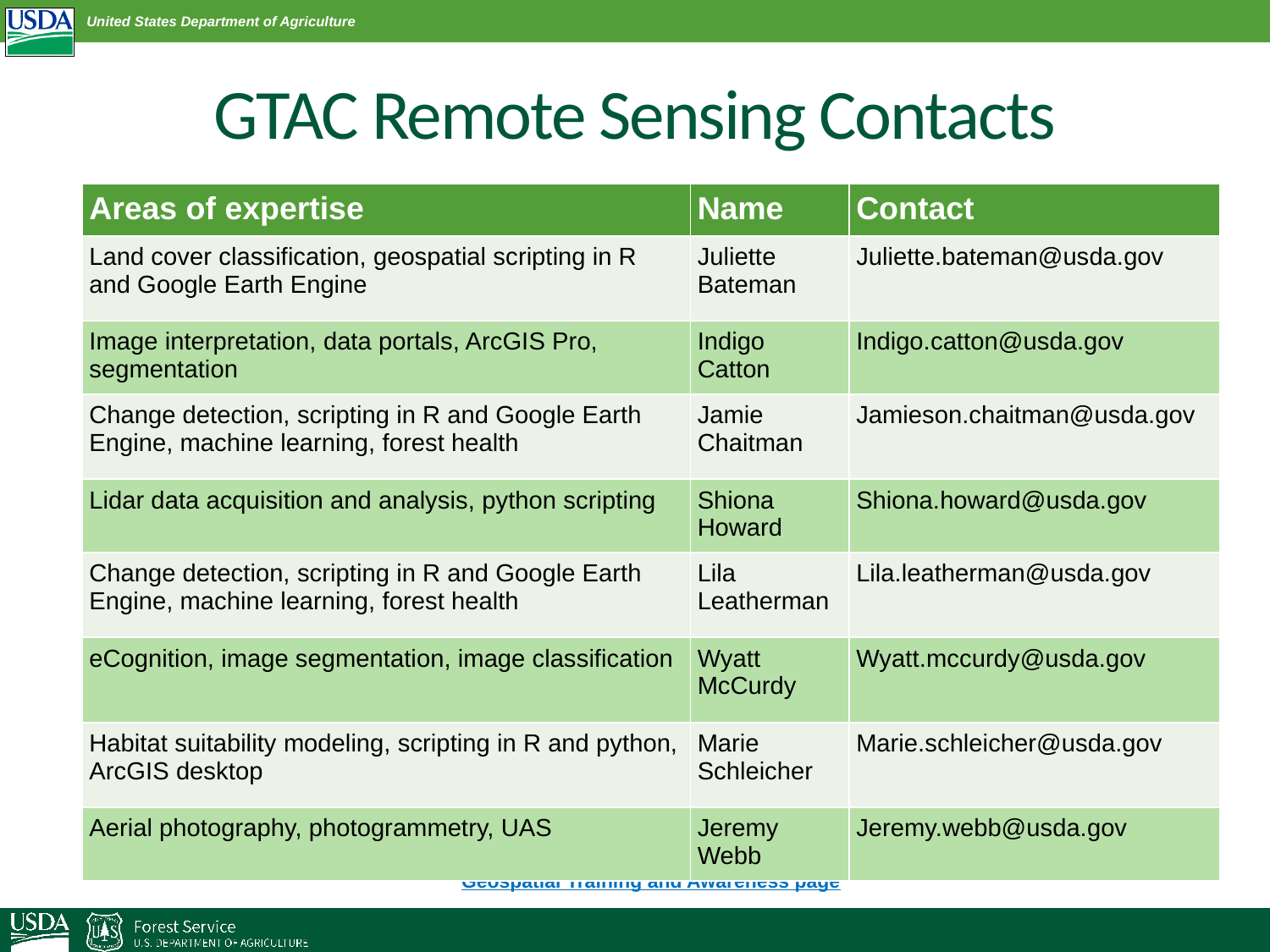

# GTAC Remote Sensing Contacts
| Areas of expertise | Name | Contact |
| --- | --- | --- |
| Land cover classification, geospatial scripting in R and Google Earth Engine | Juliette Bateman | Juliette.bateman@usda.gov |
| Image interpretation, data portals, ArcGIS Pro, segmentation | Indigo Catton | Indigo.catton@usda.gov |
| Change detection, scripting in R and Google Earth Engine, machine learning, forest health | Jamie Chaitman | Jamieson.chaitman@usda.gov |
| Lidar data acquisition and analysis, python scripting | Shiona Howard | Shiona.howard@usda.gov |
| Change detection, scripting in R and Google Earth Engine, machine learning, forest health | Lila Leatherman | Lila.leatherman@usda.gov |
| eCognition, image segmentation, image classification | Wyatt McCurdy | Wyatt.mccurdy@usda.gov |
| Habitat suitability modeling, scripting in R and python, ArcGIS desktop | Marie Schleicher | Marie.schleicher@usda.gov |
| Aerial photography, photogrammetry, UAS | Jeremy Webb | Jeremy.webb@usda.gov |
Geospatial Training and Awareness page